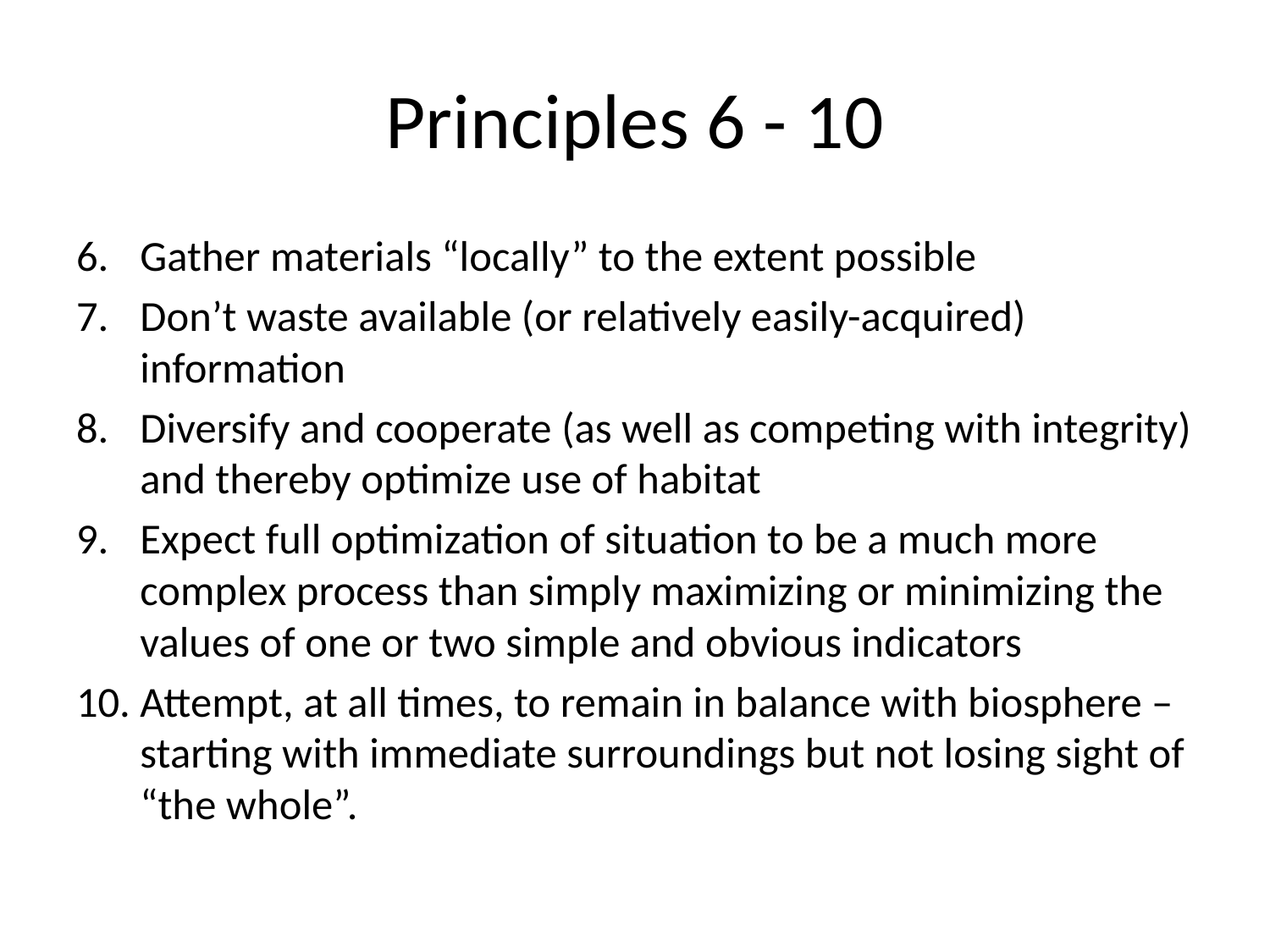

# Principles 6 - 10
Gather materials “locally” to the extent possible
Don’t waste available (or relatively easily-acquired) information
8.	Diversify and cooperate (as well as competing with integrity) and thereby optimize use of habitat
Expect full optimization of situation to be a much more complex process than simply maximizing or minimizing the values of one or two simple and obvious indicators
Attempt, at all times, to remain in balance with biosphere – starting with immediate surroundings but not losing sight of “the whole”.